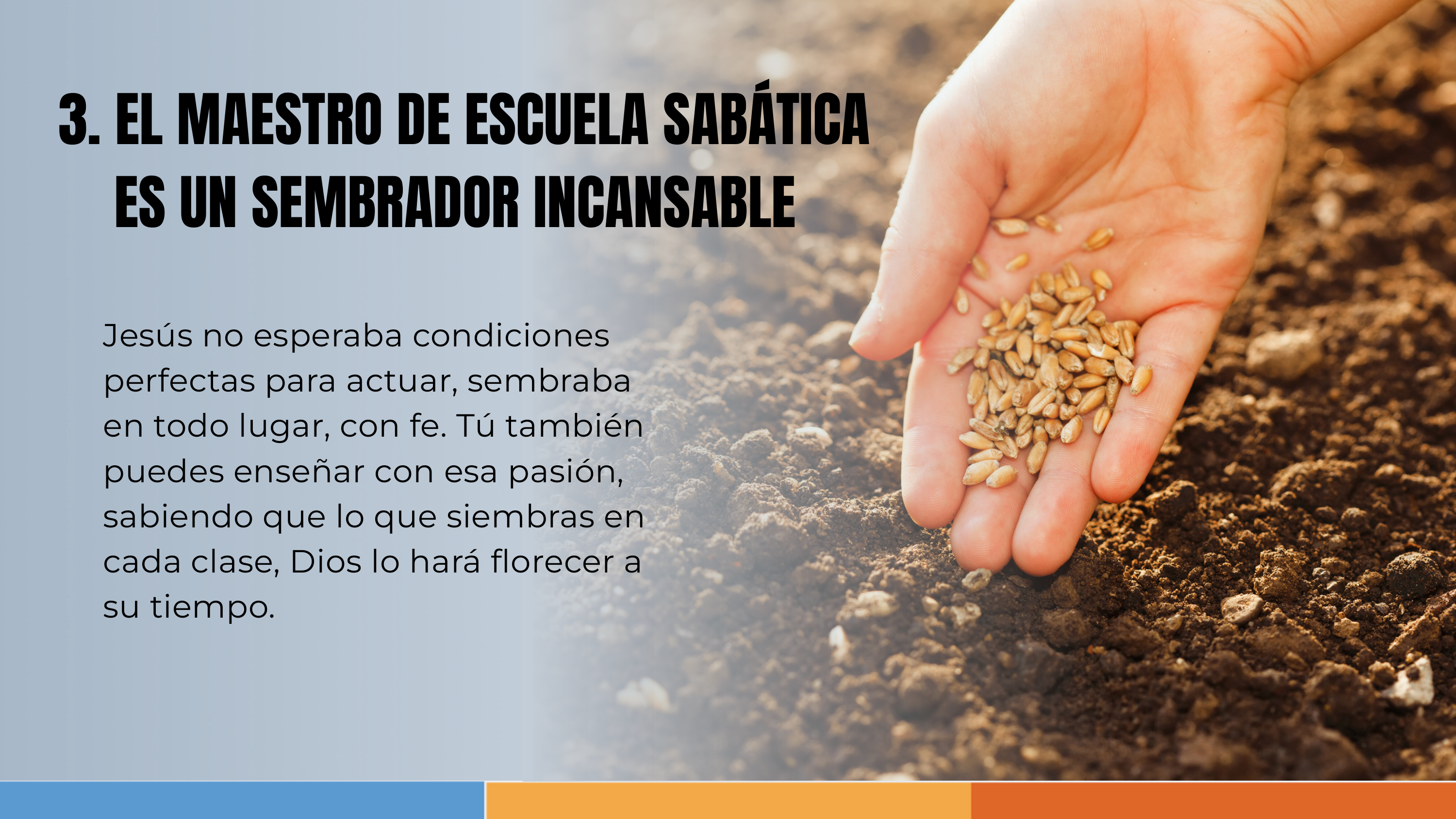

3. EL MAESTRO DE ESCUELA SABÁTICA
    ES UN SEMBRADOR INCANSABLE
Jesús no esperaba condiciones perfectas para actuar, sembraba en todo lugar, con fe. Tú también puedes enseñar con esa pasión, sabiendo que lo que siembras en cada clase, Dios lo hará florecer a su tiempo.